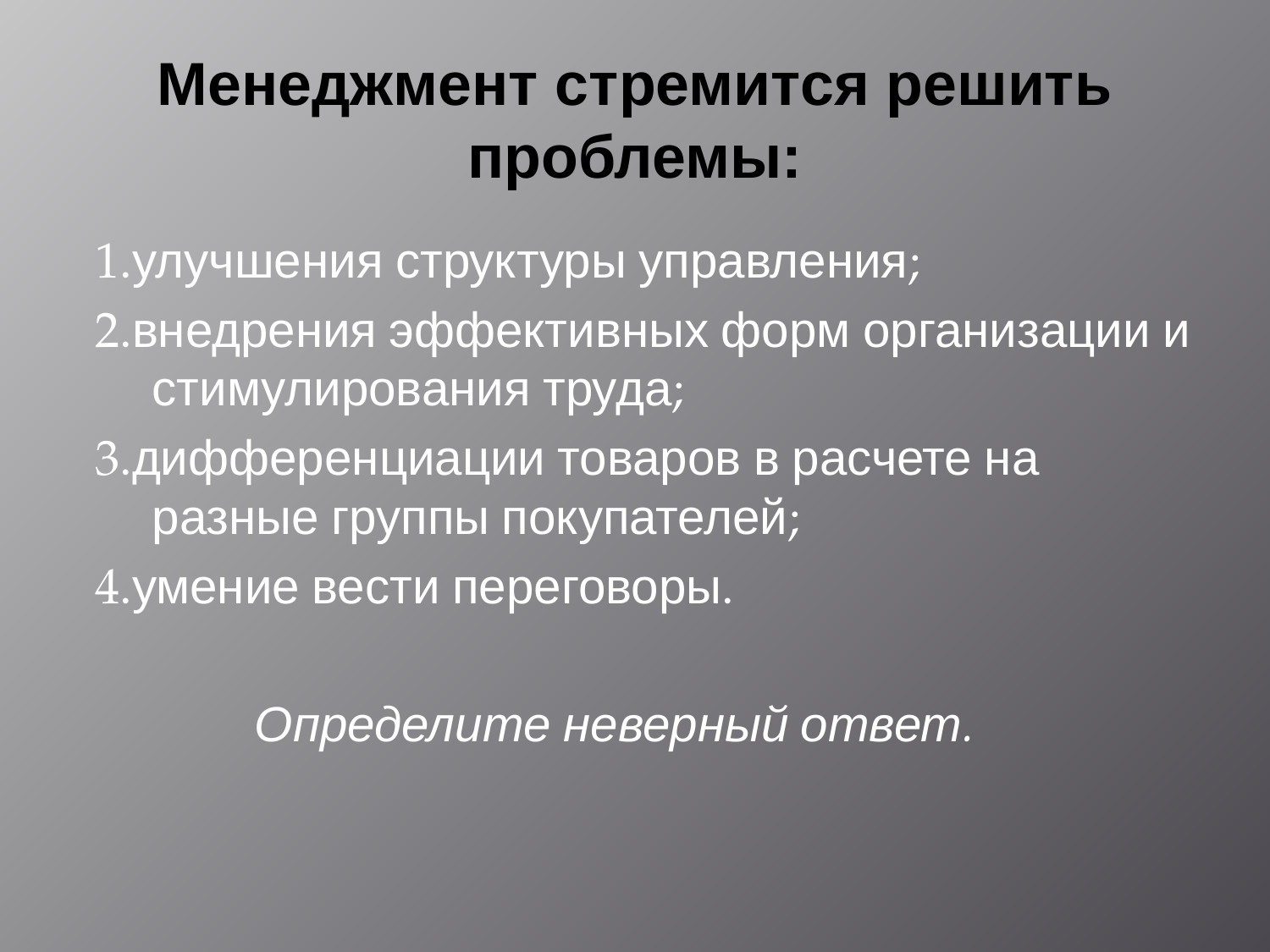

# Менеджмент стремится решить проблемы:
1.улучшения структуры управления;
2.внедрения эффективных форм организации и стимулирования труда;
3.дифференциации товаров в расчете на разные группы покупателей;
4.умение вести переговоры.

             Определите неверный ответ.